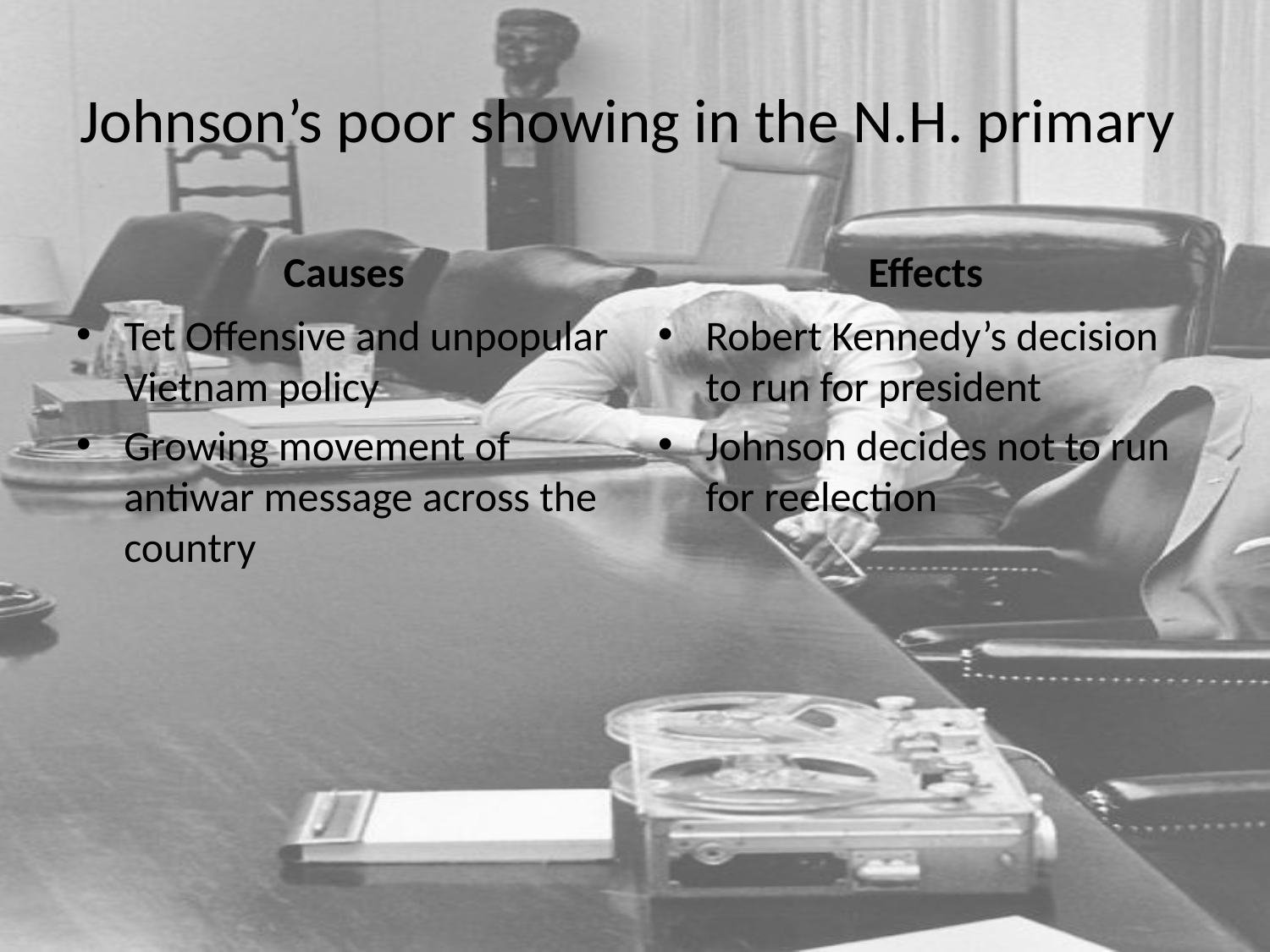

# Johnson’s poor showing in the N.H. primary
Causes
Effects
Tet Offensive and unpopular Vietnam policy
Growing movement of antiwar message across the country
Robert Kennedy’s decision to run for president
Johnson decides not to run for reelection